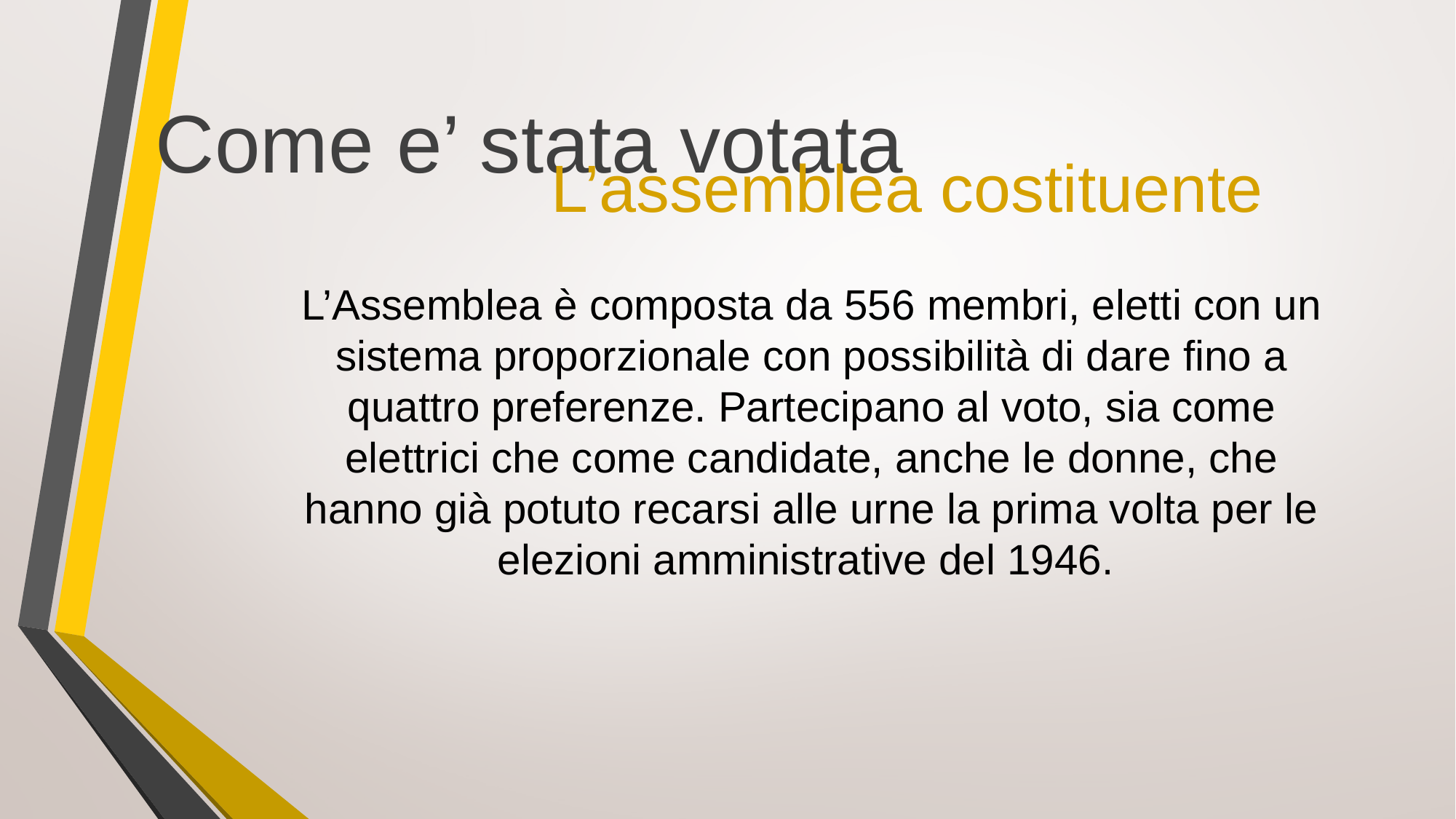

Come e’ stata votata
L’assemblea costituente
L’Assemblea è composta da 556 membri, eletti con un sistema proporzionale con possibilità di dare fino a quattro preferenze. Partecipano al voto, sia come elettrici che come candidate, anche le donne, che hanno già potuto recarsi alle urne la prima volta per le elezioni amministrative del 1946.